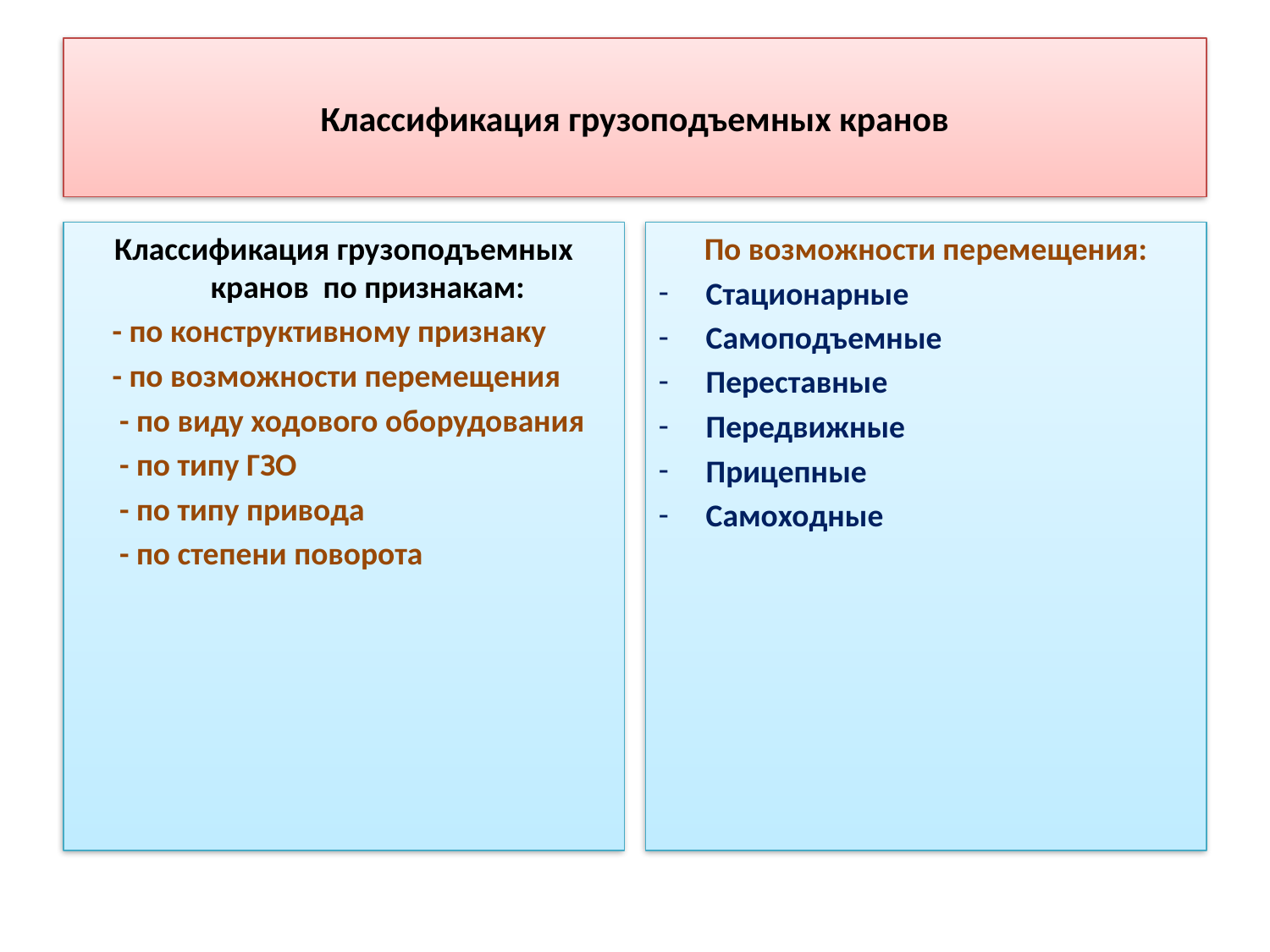

# Классификация грузоподъемных кранов
Классификация грузоподъемных кранов  по признакам:
     - по конструктивному признаку
     - по возможности перемещения
      - по виду ходового оборудования
      - по типу ГЗО
      - по типу привода
      - по степени поворота

По возможности перемещения:
Стационарные
Самоподъемные
Переставные
Передвижные
Прицепные
Самоходные